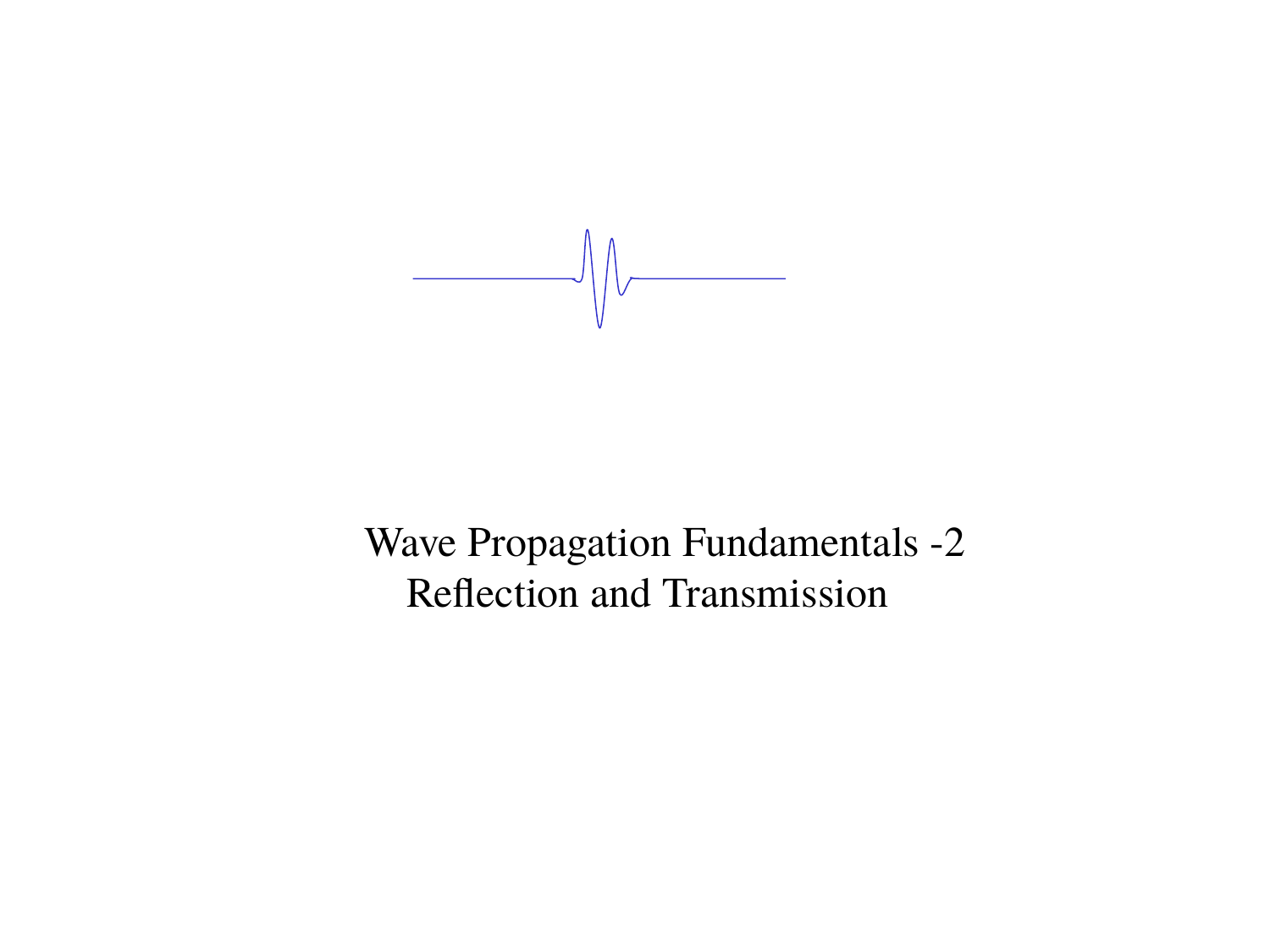

Wave Propagation Fundamentals -2
     Reflection and Transmission